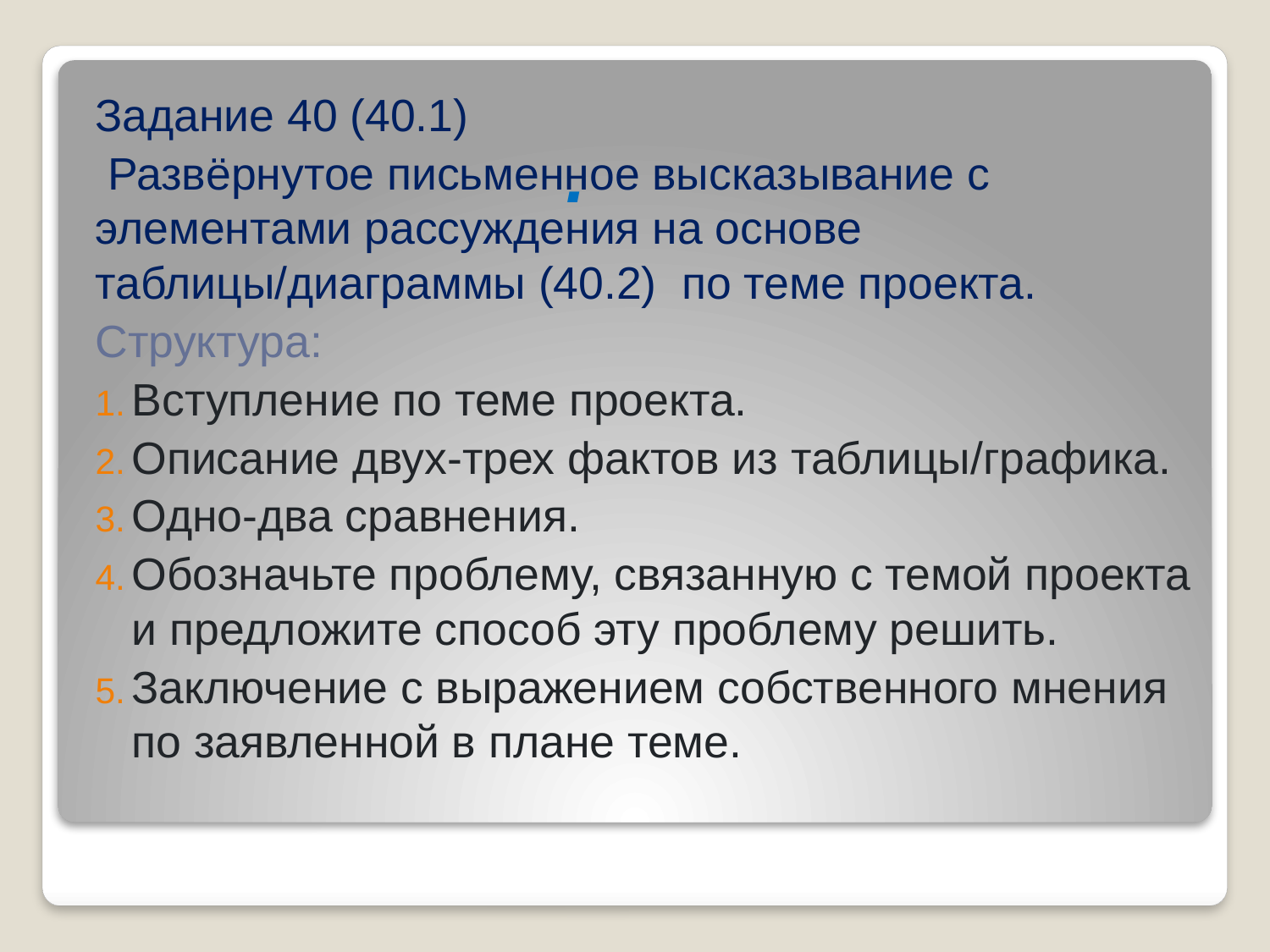

# .
Задание 40 (40.1)
 Развёрнутое письменное высказывание с элементами рассуждения на основе таблицы/диаграммы (40.2)  по теме проекта.
Структура:
Вступление по теме проекта.
Описание двух-трех фактов из таблицы/графика.
Одно-два сравнения.
Обозначьте проблему, связанную с темой проекта и предложите способ эту проблему решить.
Заключение с выражением собственного мнения по заявленной в плане теме.